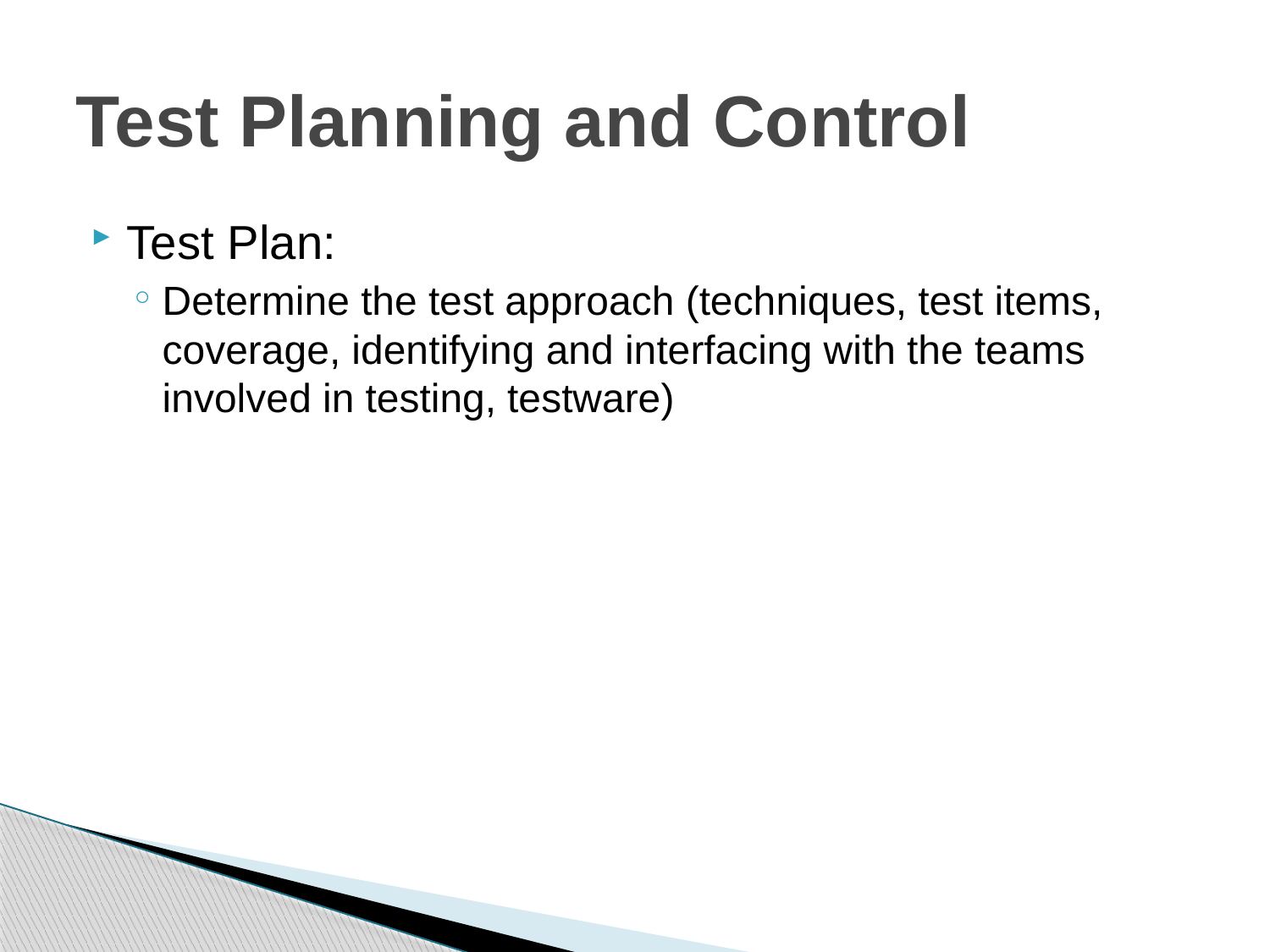

# Test Planning and Control
Test Plan:
Determine the test approach (techniques, test items, coverage, identifying and interfacing with the teams involved in testing, testware)